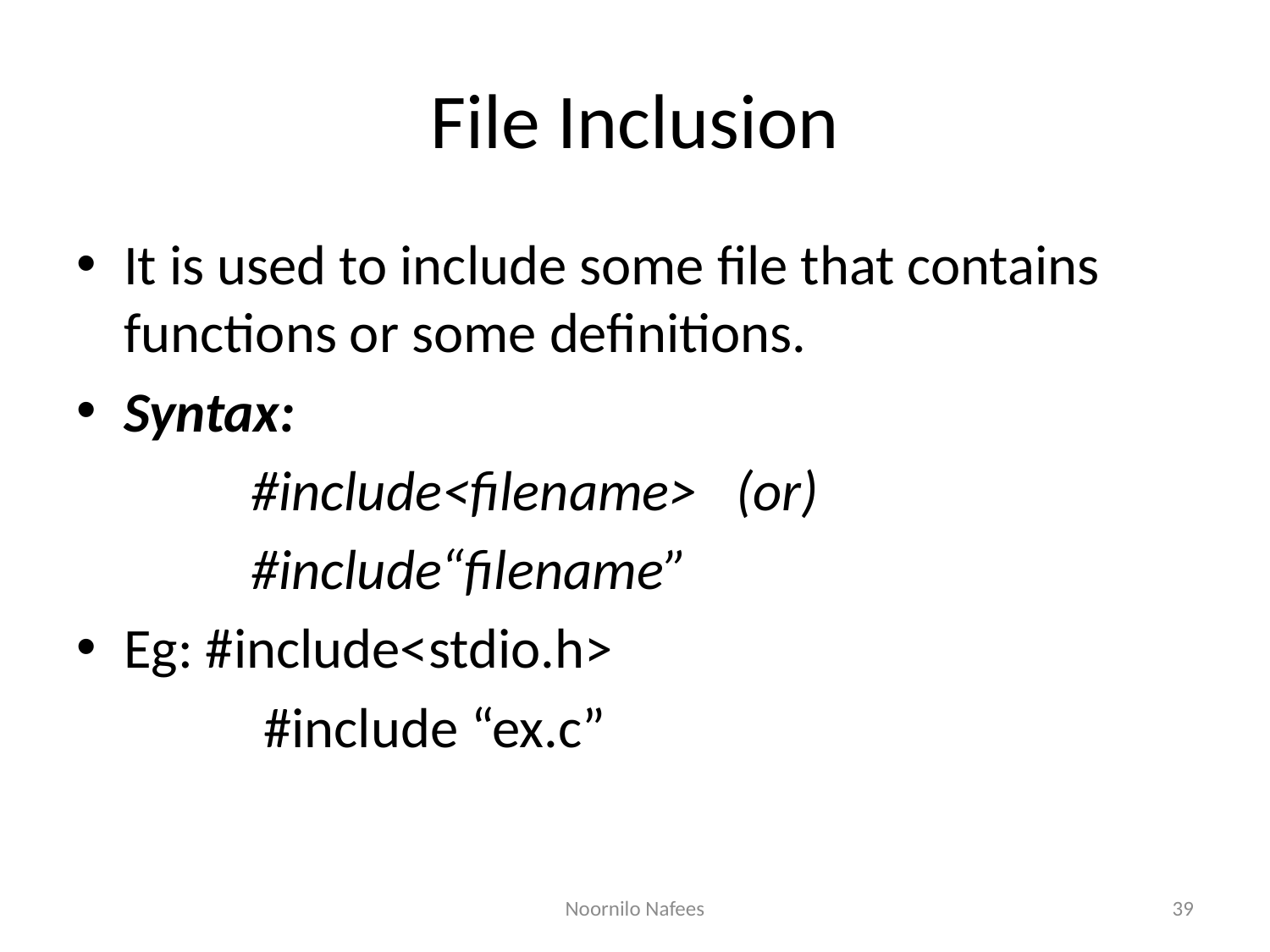

# File Inclusion
It is used to include some file that contains functions or some definitions.
Syntax:
		#include<filename>   (or)
		#include“filename”
Eg: #include<stdio.h>
		 #include “ex.c”
Noornilo Nafees
39